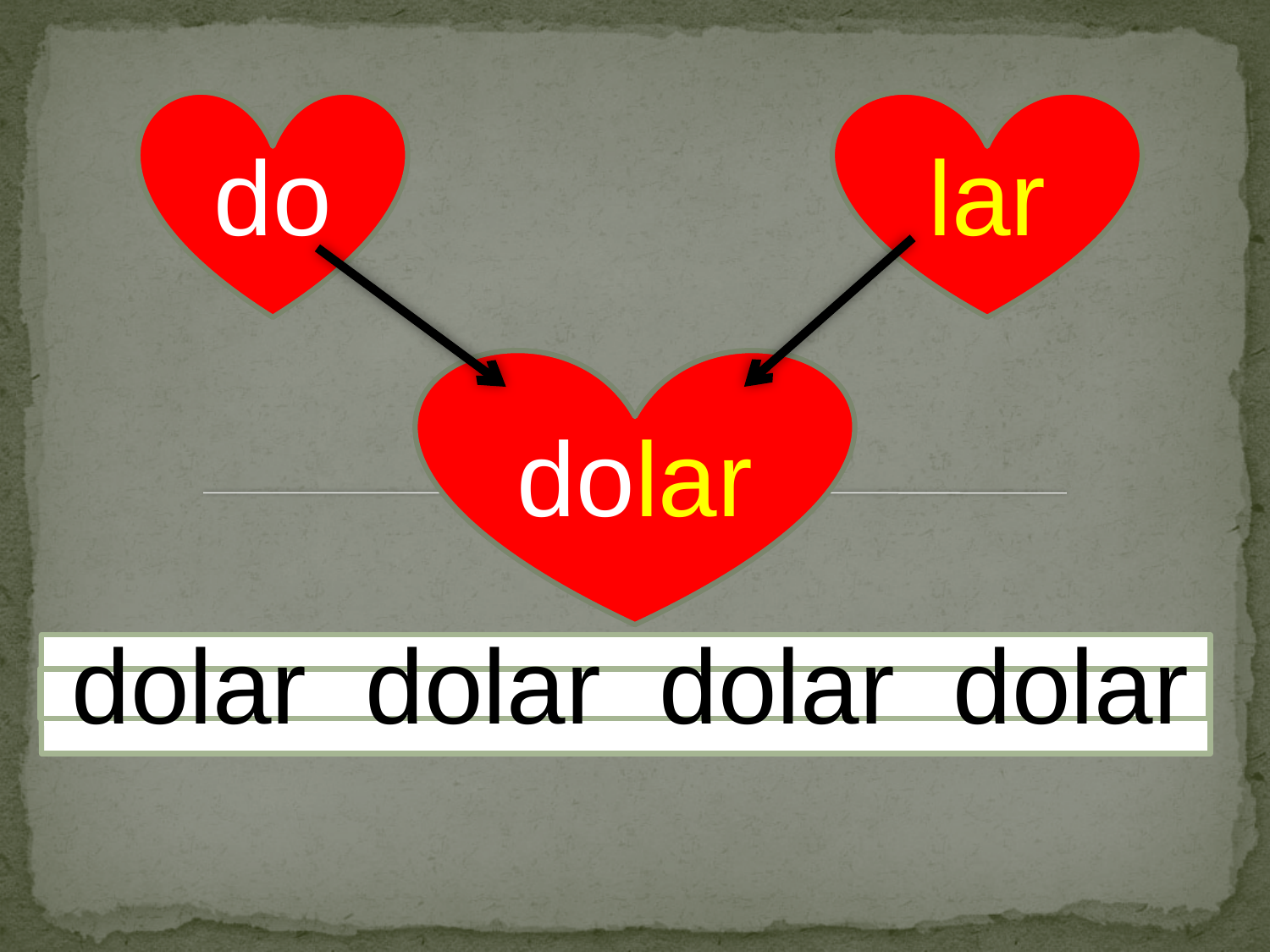

do
lar

dolar

 dolar  dolar  dolar  dolar